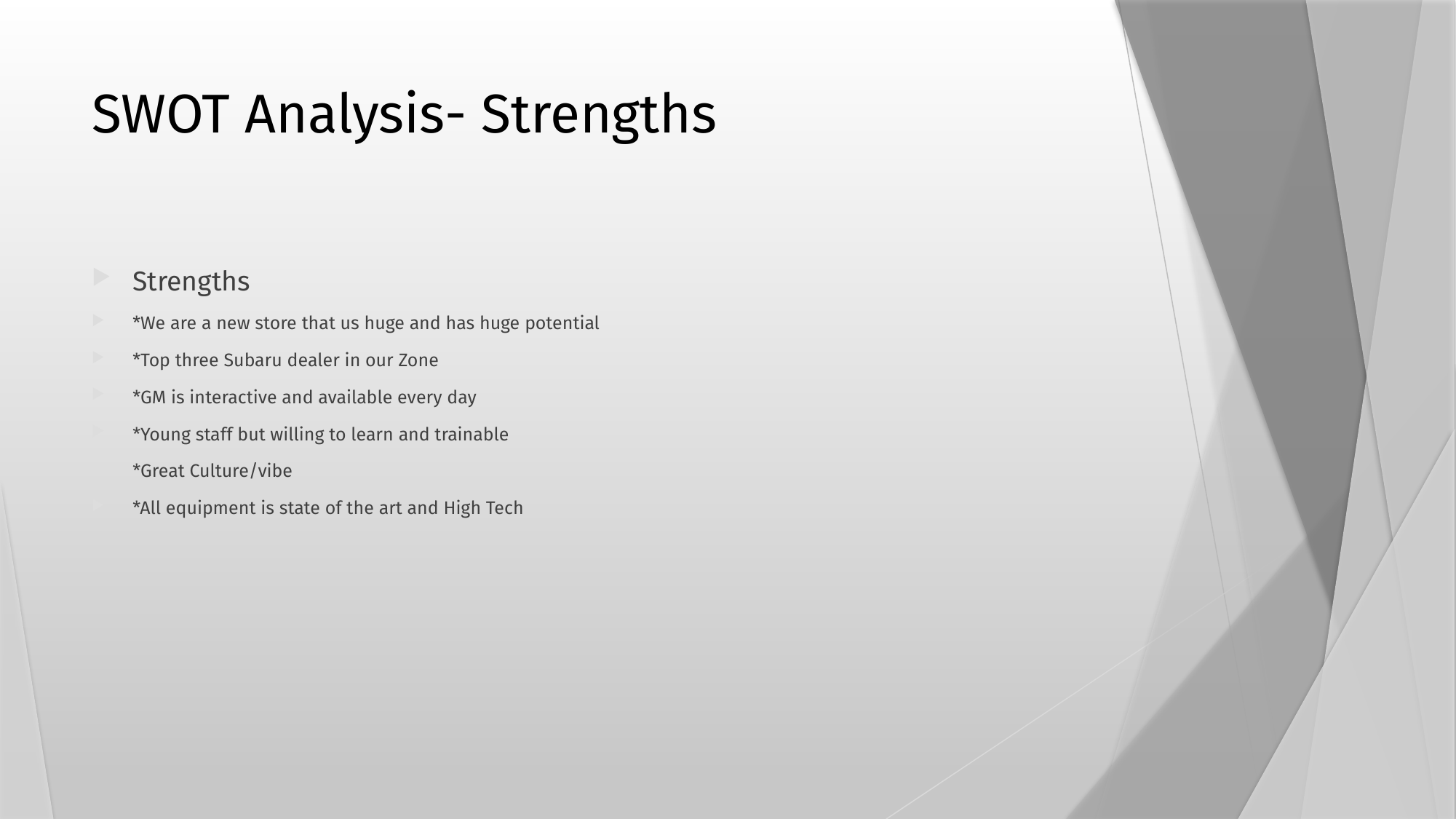

# SWOT Analysis- Strengths
Strengths
*We are a new store that us huge and has huge potential
*Top three Subaru dealer in our Zone
*GM is interactive and available every day
*Young staff but willing to learn and trainable
*Great Culture/vibe
*All equipment is state of the art and High Tech